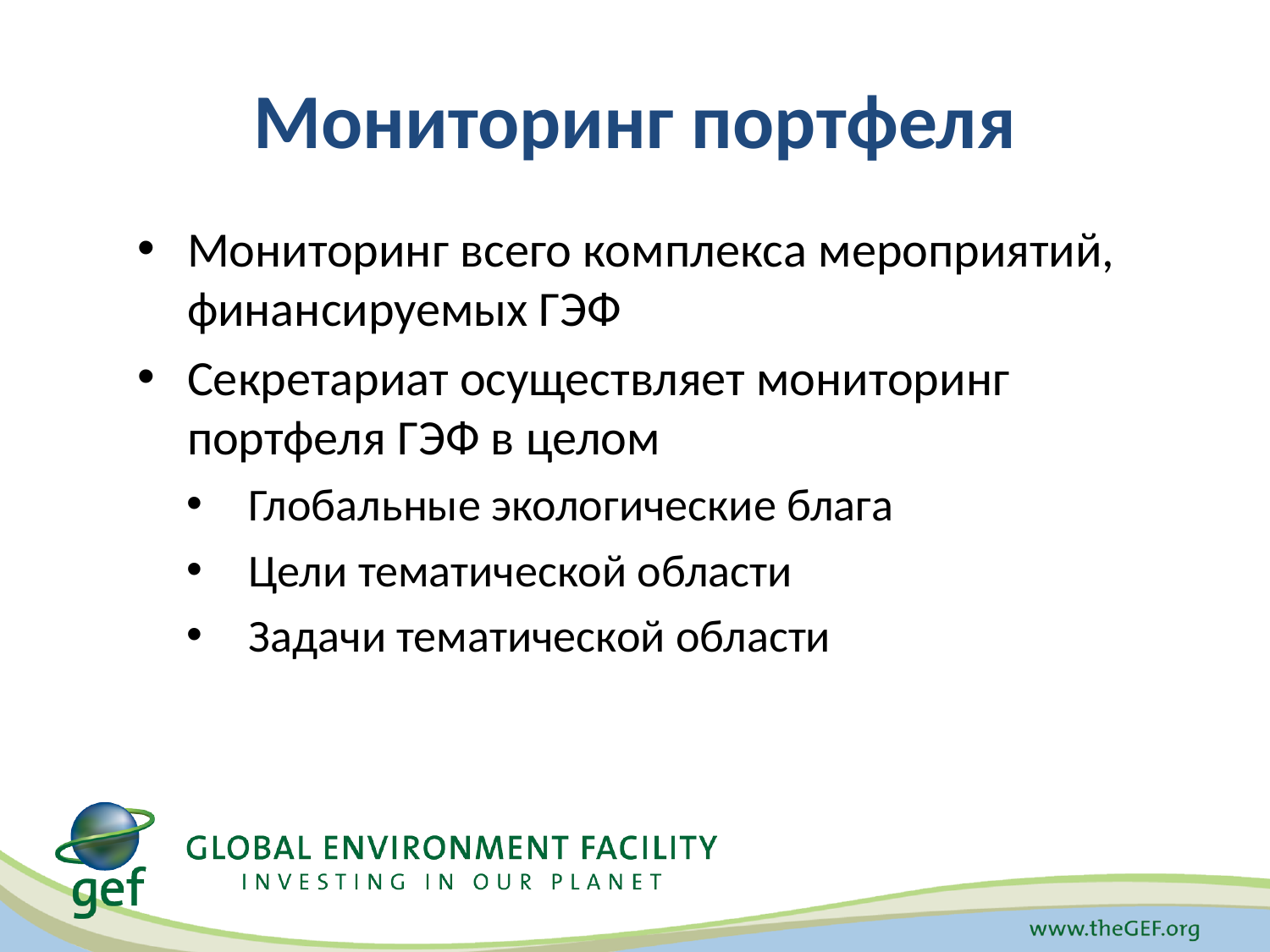

# Мониторинг портфеля
Мониторинг всего комплекса мероприятий, финансируемых ГЭФ
Секретариат осуществляет мониторинг портфеля ГЭФ в целом
Глобальные экологические блага
Цели тематической области
Задачи тематической области